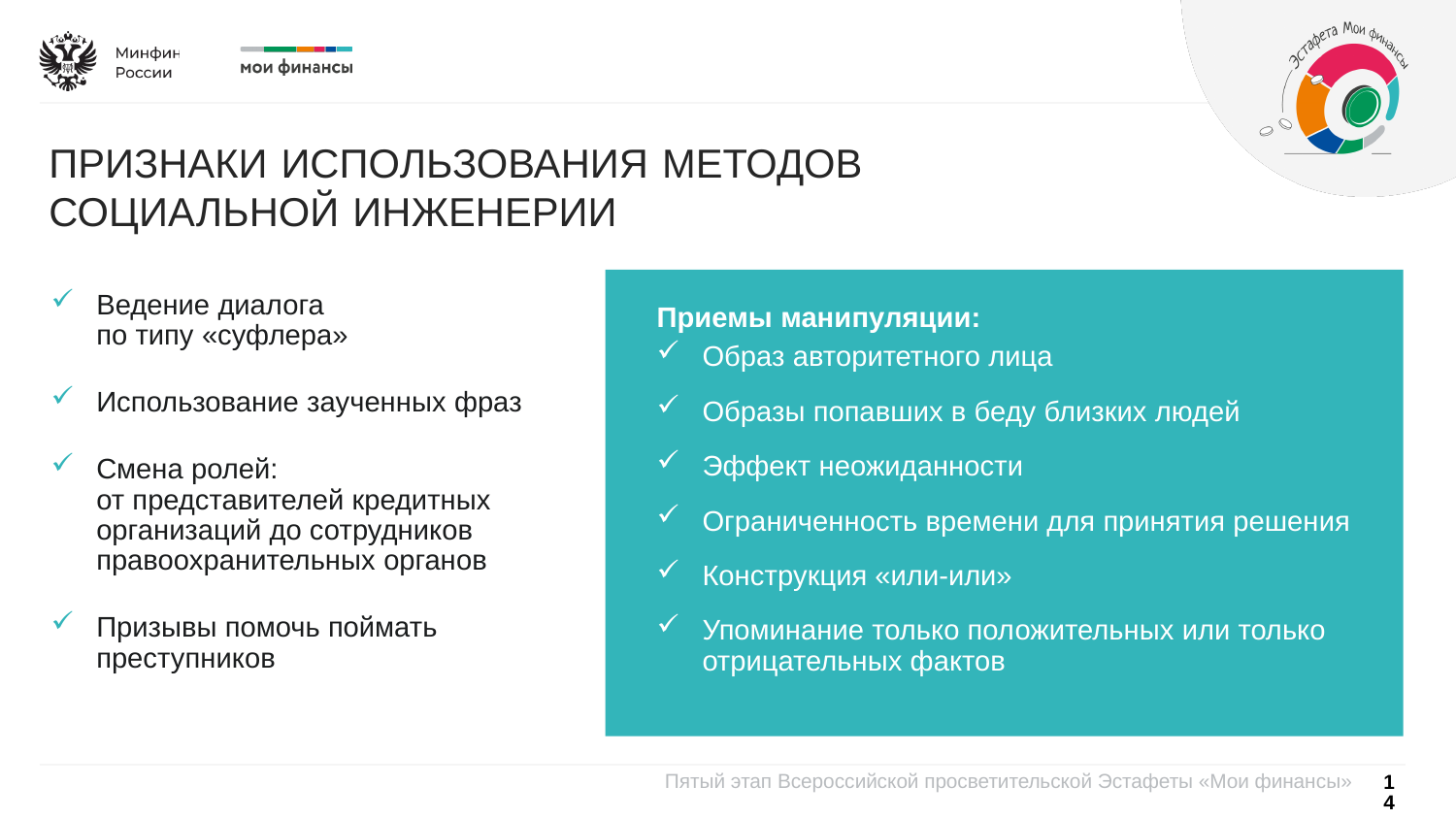

ПРИЗНАКИ ИСПОЛЬЗОВАНИЯ МЕТОДОВ СОЦИАЛЬНОЙ ИНЖЕНЕРИИ

Ведение диалога
по типу «суфлера»
Использование заученных фраз
Смена ролей:
от представителей кредитных организаций до сотрудников правоохранительных органов
Призывы помочь поймать преступников
Приемы манипуляции:
Образ авторитетного лица
Образы попавших в беду близких людей
Эффект неожиданности
Ограниченность времени для принятия решения
Конструкция «или-или»
Упоминание только положительных или только отрицательных фактов
14